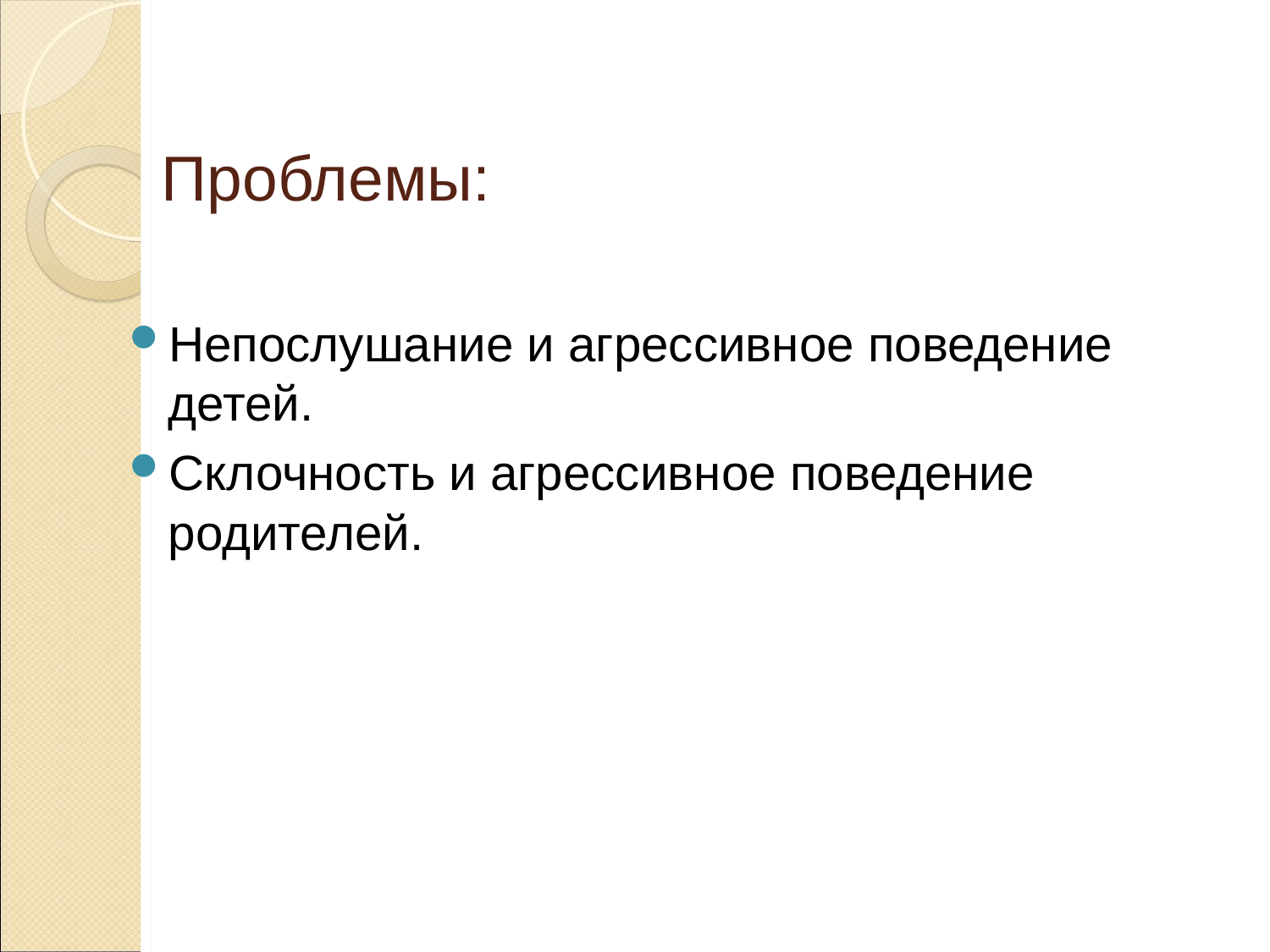

# Проблемы:
Непослушание и агрессивное поведение детей.
Склочность и агрессивное поведение родителей.